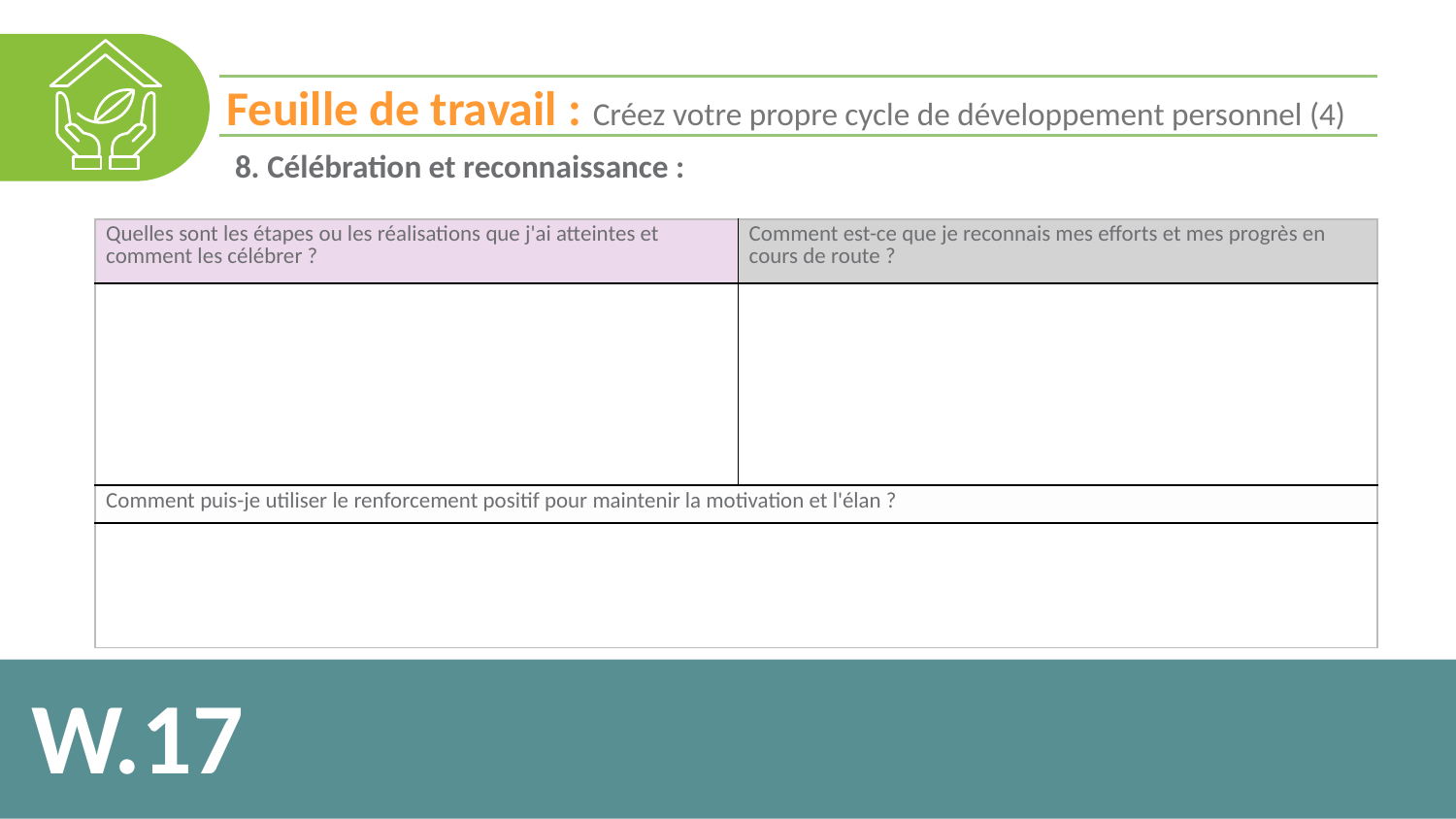

Feuille de travail : Créez votre propre cycle de développement personnel (4)

8. Célébration et reconnaissance :
| Quelles sont les étapes ou les réalisations que j'ai atteintes et comment les célébrer ? | Comment est-ce que je reconnais mes efforts et mes progrès en cours de route ? |
| --- | --- |
|  |  |
| Comment puis-je utiliser le renforcement positif pour maintenir la motivation et l'élan ? |  |
|  |  |

W.17